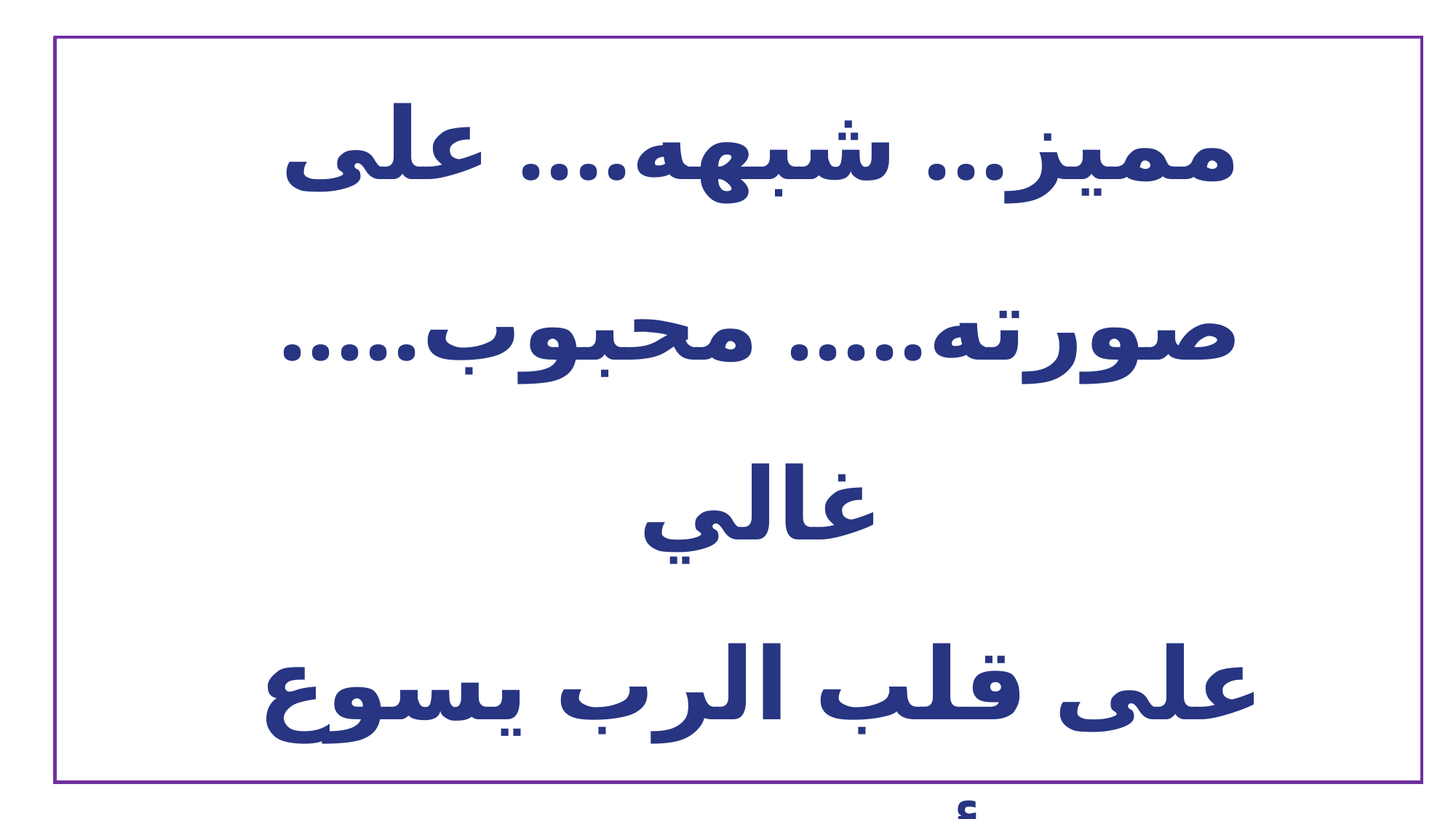

مميز... شبهه.... على صورته..... محبوب..... غالي
على قلب الرب يسوع أنت غالي
 ليك مكان عنده جنب مكاني